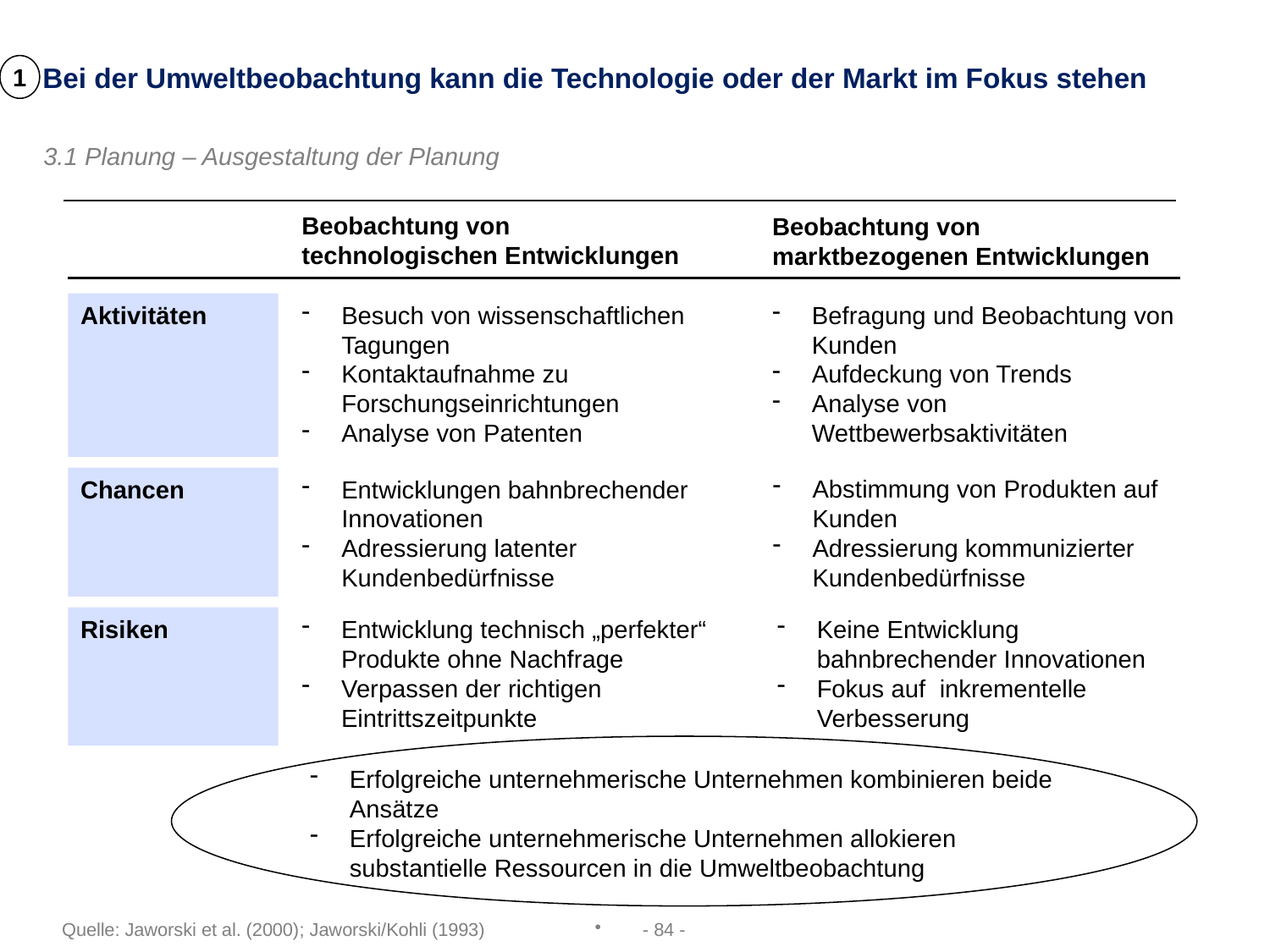

Bei der Umweltbeobachtung kann die Technologie oder der Markt im Fokus stehen

1
3.1 Planung – Ausgestaltung der Planung
Beobachtung von
technologischen Entwicklungen
Beobachtung von
marktbezogenen Entwicklungen
Aktivitäten
Besuch von wissenschaftlichen Tagungen
Kontaktaufnahme zu Forschungseinrichtungen
Analyse von Patenten
Befragung und Beobachtung von Kunden
Aufdeckung von Trends
Analyse von Wettbewerbsaktivitäten
Abstimmung von Produkten auf Kunden
Adressierung kommunizierter Kundenbedürfnisse
Chancen
Entwicklungen bahnbrechender Innovationen
Adressierung latenter Kundenbedürfnisse
Risiken
Entwicklung technisch „perfekter“ Produkte ohne Nachfrage
Verpassen der richtigen Eintrittszeitpunkte
Keine Entwicklung bahnbrechender Innovationen
Fokus auf  inkrementelle Verbesserung

Erfolgreiche unternehmerische Unternehmen kombinieren beide Ansätze
Erfolgreiche unternehmerische Unternehmen allokieren substantielle Ressourcen in die Umweltbeobachtung
Quelle: Jaworski et al. (2000); Jaworski/Kohli (1993)
- 84 -